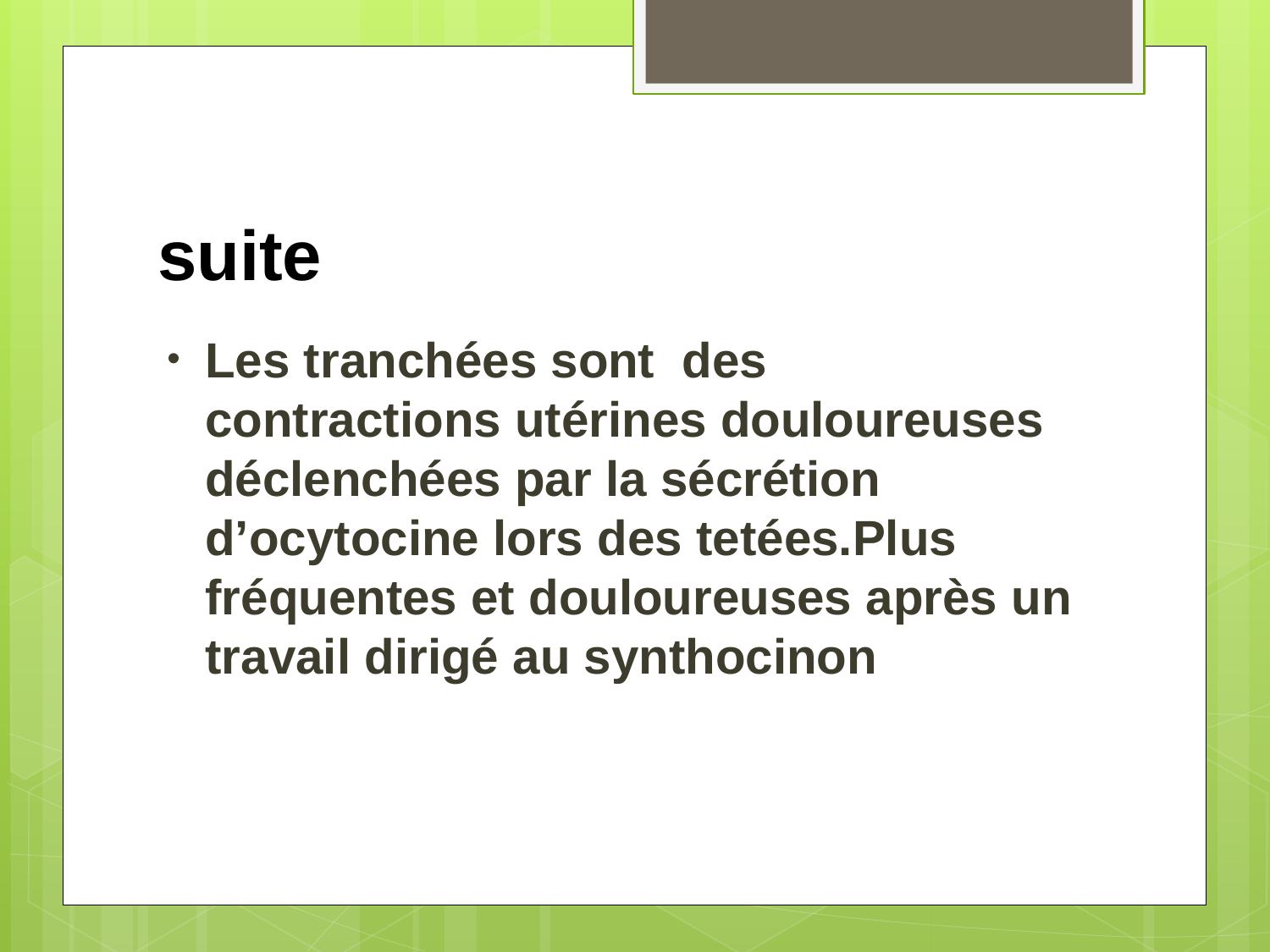

# suite
Les tranchées sont  des contractions utérines douloureuses déclenchées par la sécrétion d’ocytocine lors des tetées.Plus fréquentes et douloureuses après un travail dirigé au synthocinon